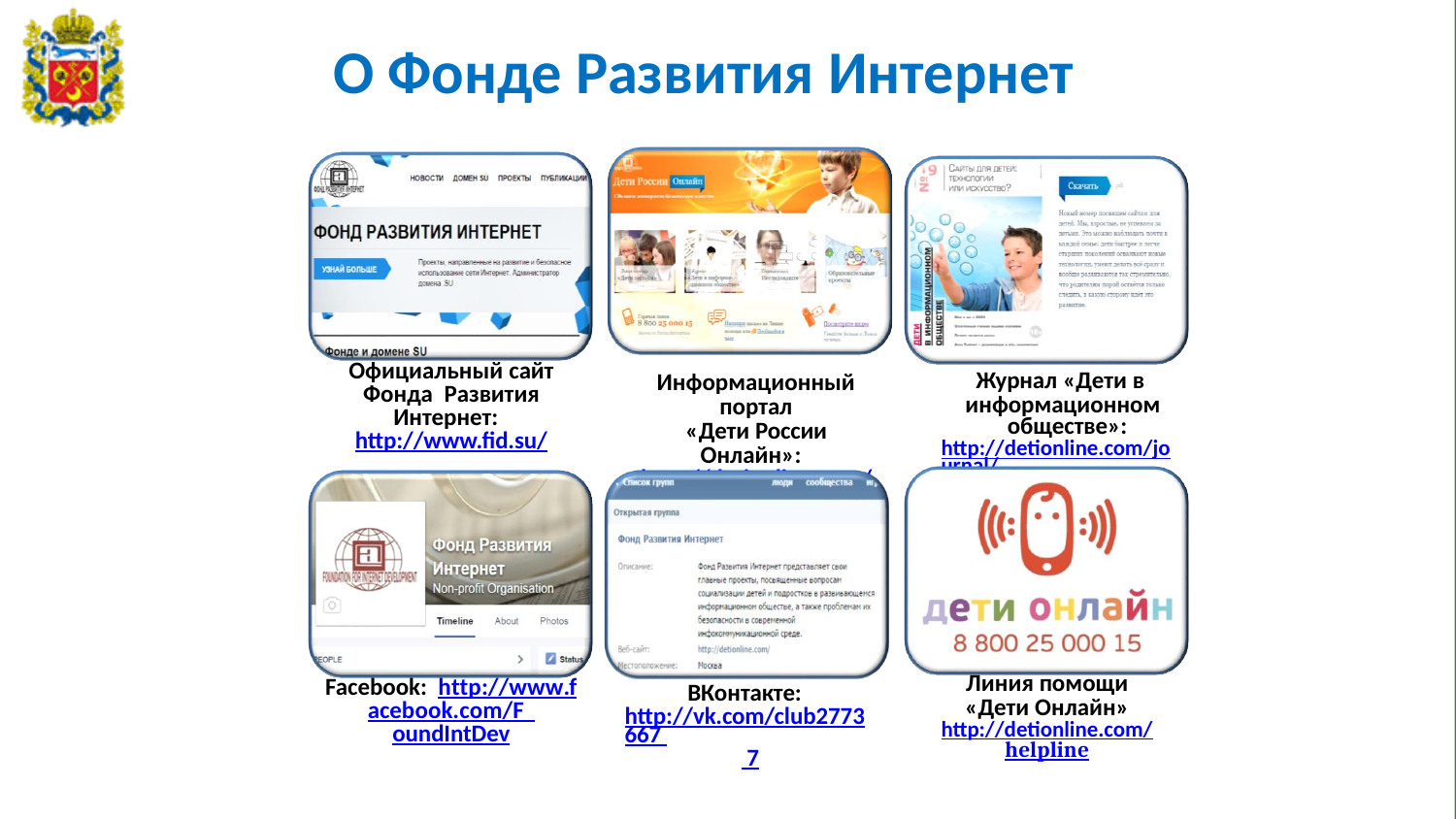

# О Фонде Развития Интернет

Официальный сайт Фонда  Развития Интернет:  http://www.fid.su/
Журнал «Дети в  информационном
обществе»:
http://detionline.com/journal/
Информационный портал
«Дети России Онлайн»:  http://detionline.com/

Линия помощи
«Дети Онлайн»
http://detionline.com/helpline
Facebook:  http://www.facebook.com/F  oundIntDev
ВКонтакте:  http://vk.com/club2773667  7
Благодарим за внимание!